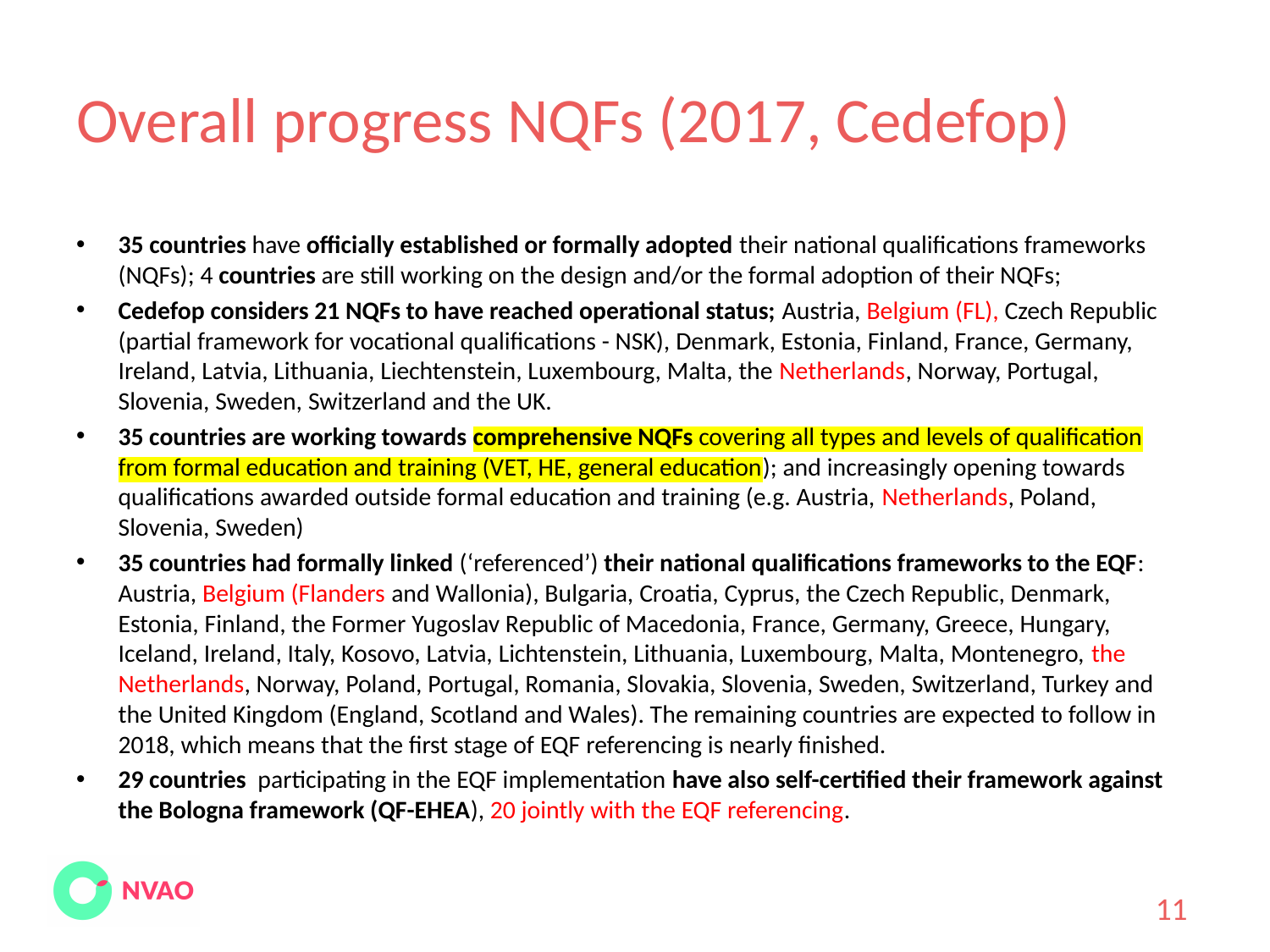

# Overall progress NQFs (2017, Cedefop)
35 countries have officially established or formally adopted their national qualifications frameworks (NQFs); 4 countries are still working on the design and/or the formal adoption of their NQFs;
Cedefop considers 21 NQFs to have reached operational status; Austria, Belgium (FL), Czech Republic (partial framework for vocational qualifications - NSK), Denmark, Estonia, Finland, France, Germany, Ireland, Latvia, Lithuania, Liechtenstein, Luxembourg, Malta, the Netherlands, Norway, Portugal, Slovenia, Sweden, Switzerland and the UK.
35 countries are working towards comprehensive NQFs covering all types and levels of qualification from formal education and training (VET, HE, general education); and increasingly opening towards qualifications awarded outside formal education and training (e.g. Austria, Netherlands, Poland, Slovenia, Sweden)
35 countries had formally linked (‘referenced’) their national qualifications frameworks to the EQF: Austria, Belgium (Flanders and Wallonia), Bulgaria, Croatia, Cyprus, the Czech Republic, Denmark, Estonia, Finland, the Former Yugoslav Republic of Macedonia, France, Germany, Greece, Hungary, Iceland, Ireland, Italy, Kosovo, Latvia, Lichtenstein, Lithuania, Luxembourg, Malta, Montenegro, the Netherlands, Norway, Poland, Portugal, Romania, Slovakia, Slovenia, Sweden, Switzerland, Turkey and the United Kingdom (England, Scotland and Wales). The remaining countries are expected to follow in 2018, which means that the first stage of EQF referencing is nearly finished.
29 countries  participating in the EQF implementation have also self-certified their framework against the Bologna framework (QF-EHEA), 20 jointly with the EQF referencing.

11